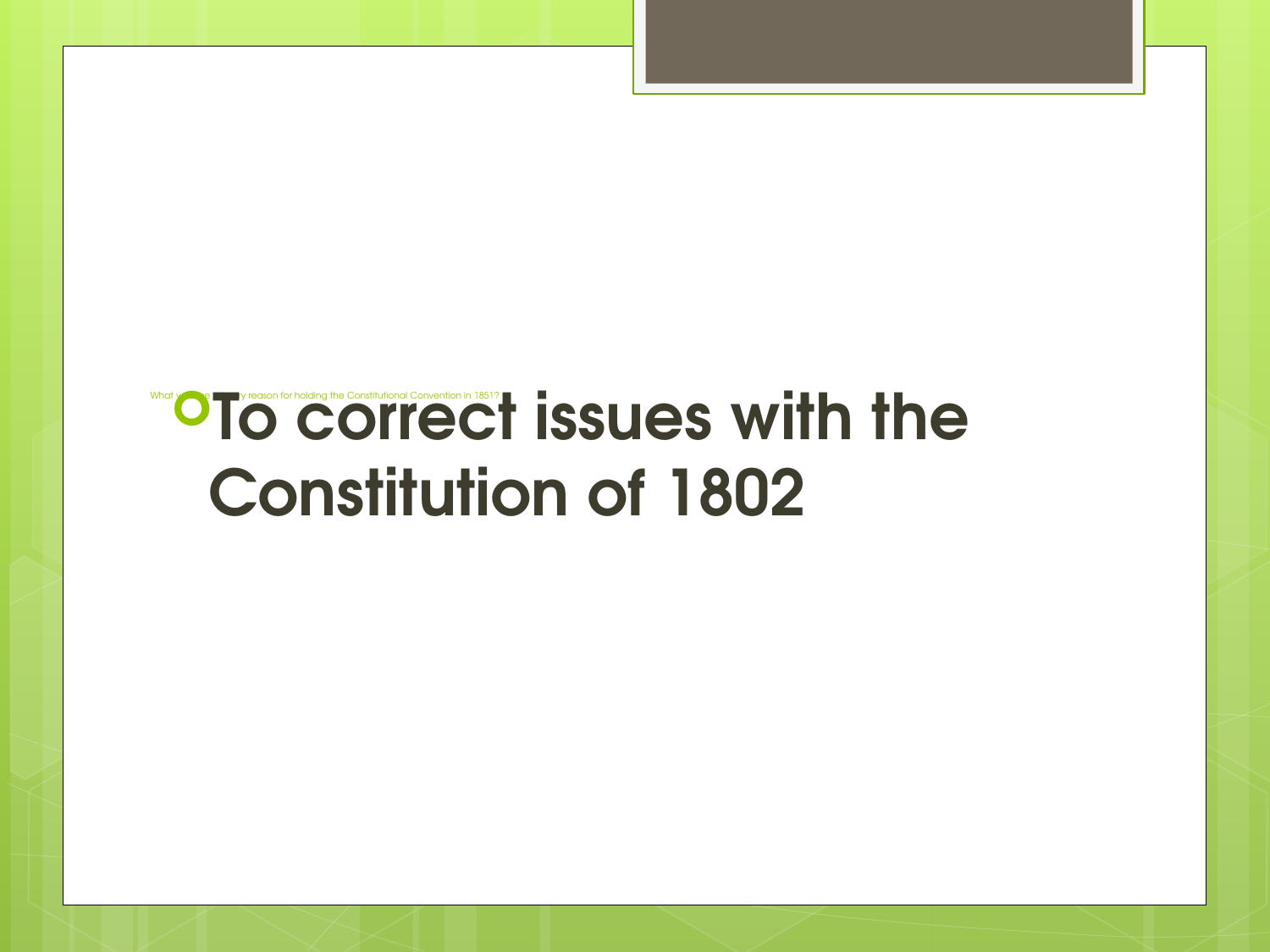

# What was the primary reason for holding the Constitutional Convention in 1851?
To correct issues with the Constitution of 1802